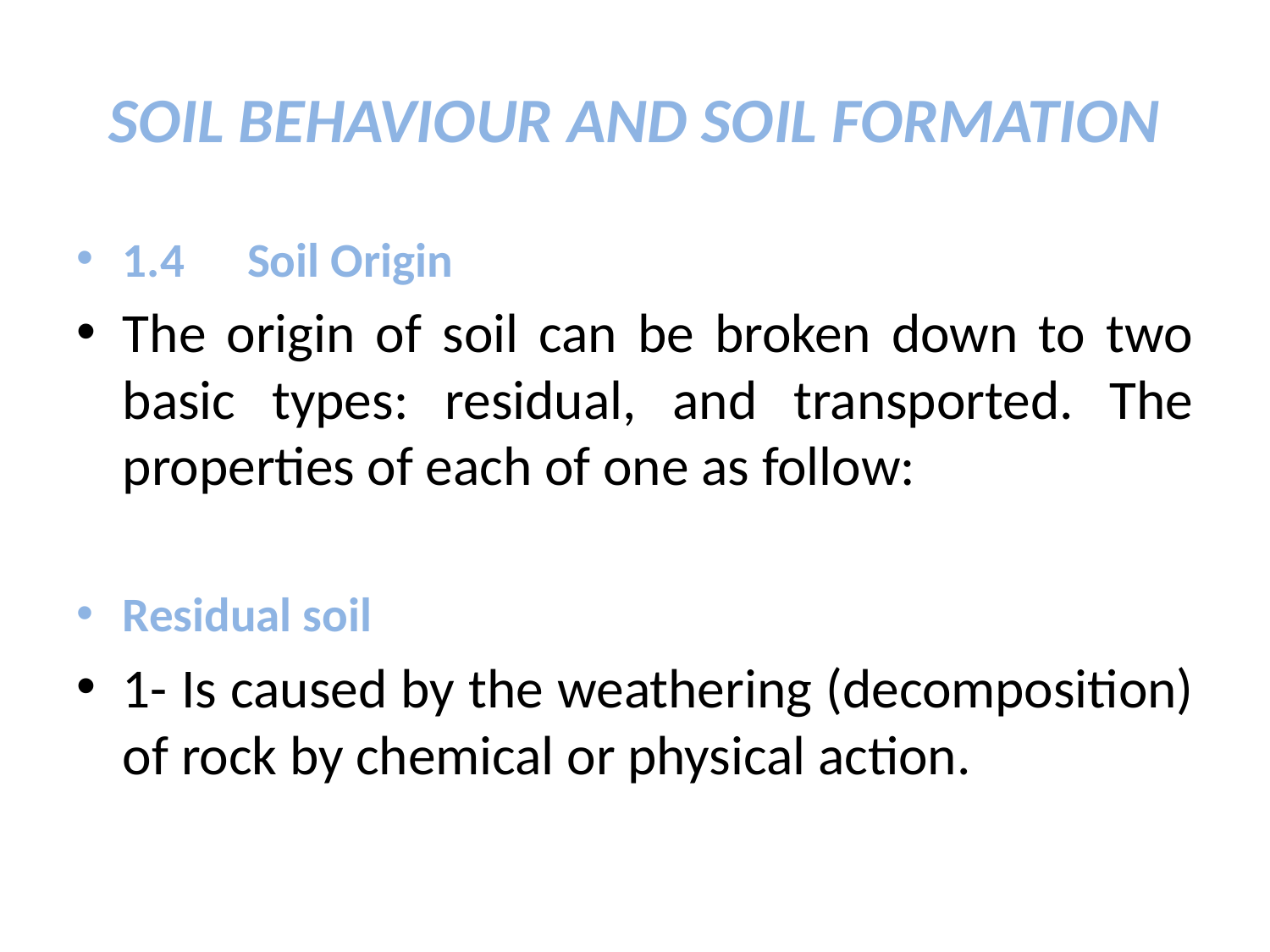

# SOIL BEHAVIOUR AND SOIL FORMATION
1.4	Soil Origin
The origin of soil can be broken down to two basic types: residual, and transported. The properties of each of one as follow:

Residual soil
1- Is caused by the weathering (decomposition) of rock by chemical or physical action.